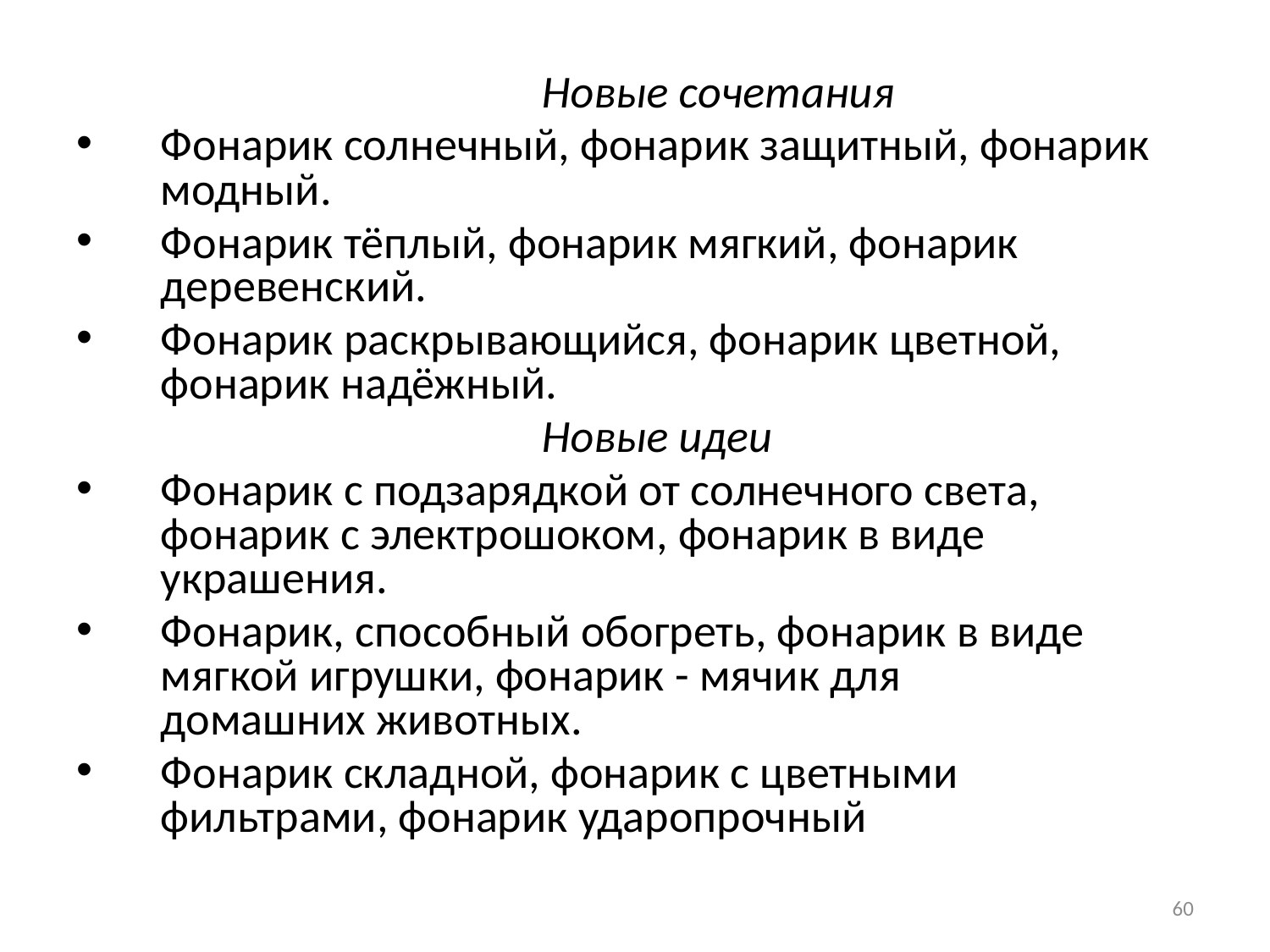

Новые сочетания
Фонарик солнечный, фонарик защитный, фонарик модный.
Фонарик тёплый, фонарик мягкий, фонарик деревенский.
Фонарик раскрывающийся, фонарик цветной, фонарик надёжный.
				Новые идеи
Фонарик с подзарядкой от солнечного света, фонарик с электрошоком, фонарик в виде
украшения.
Фонарик, способный обогреть, фонарик в виде мягкой игрушки, фонарик - мячик для
домашних животных.
Фонарик складной, фонарик с цветными фильтрами, фонарик ударопрочный
60